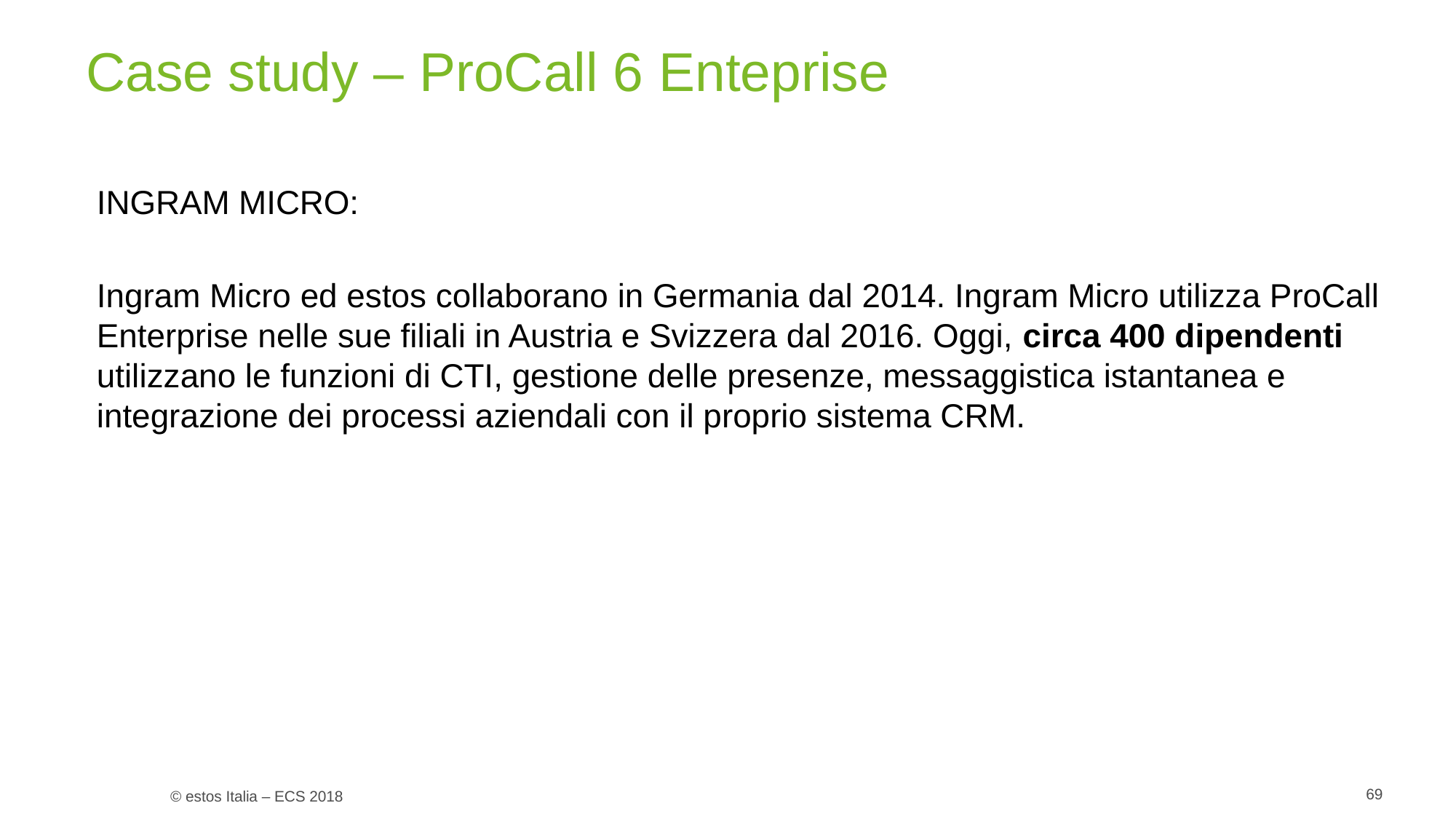

# Case study – ProCall 6 Enteprise

INGRAM MICRO:

Ingram Micro ed estos collaborano in Germania dal 2014. Ingram Micro utilizza ProCall Enterprise nelle sue filiali in Austria e Svizzera dal 2016. Oggi, circa 400 dipendenti utilizzano le funzioni di CTI, gestione delle presenze, messaggistica istantanea e integrazione dei processi aziendali con il proprio sistema CRM.

69
© estos Italia – ECS 2018